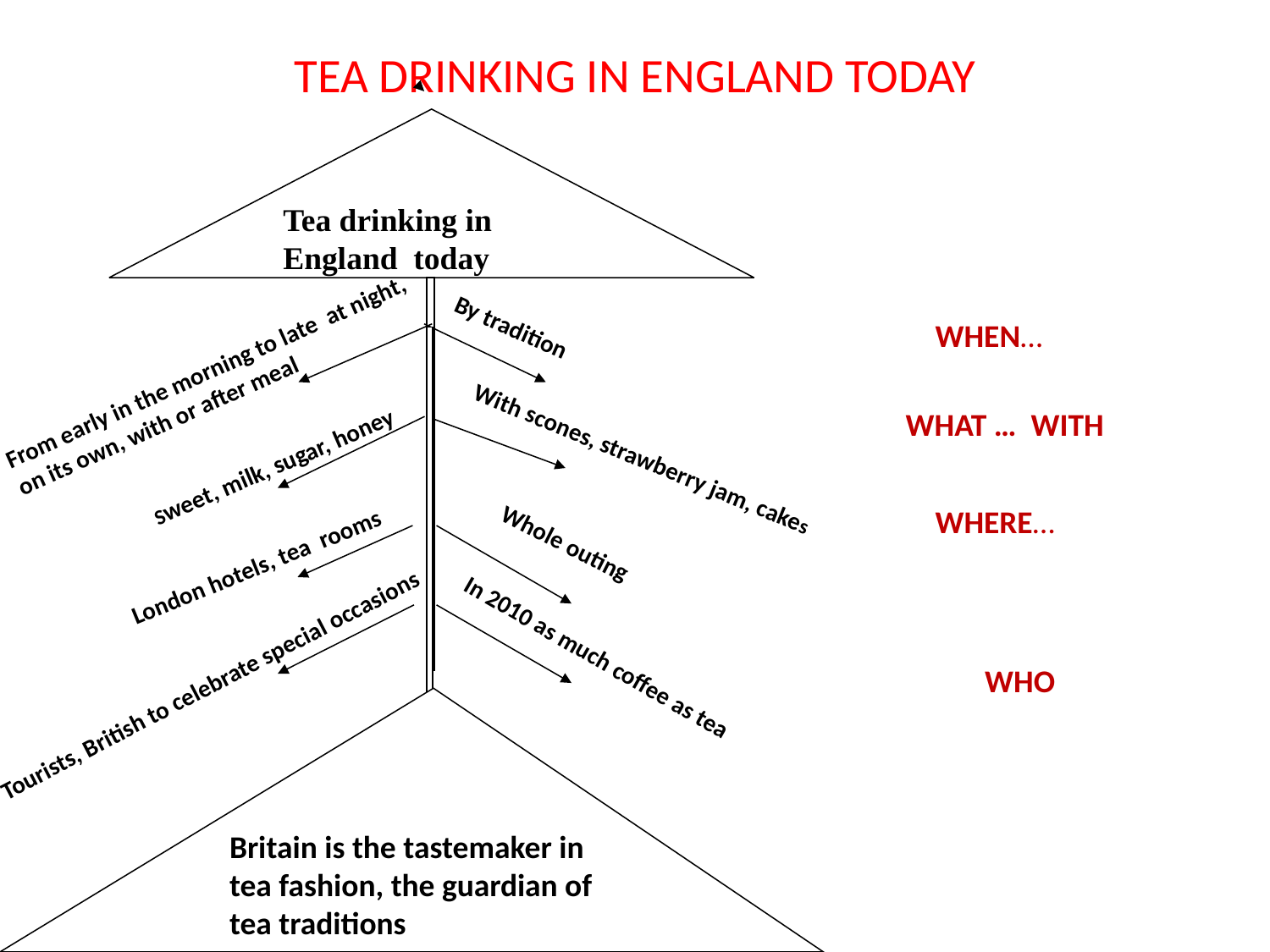

# TEA DRINKING IN ENGLAND TODAY

Tea drinking in England  today

WHEN…

From early in the morning to late  at night, on its own, with or after meal

By tradition
WHAT …  WITH

With scones, strawberry jam, cakes
Sweet, milk, sugar, honey
WHERE…

Whole outing
              London hotels, tea  rooms

Tourists, British to celebrate special occasions
In 2010 as much coffee as tea
WHO
Britain is the tastemaker in tea fashion, the guardian of tea traditions